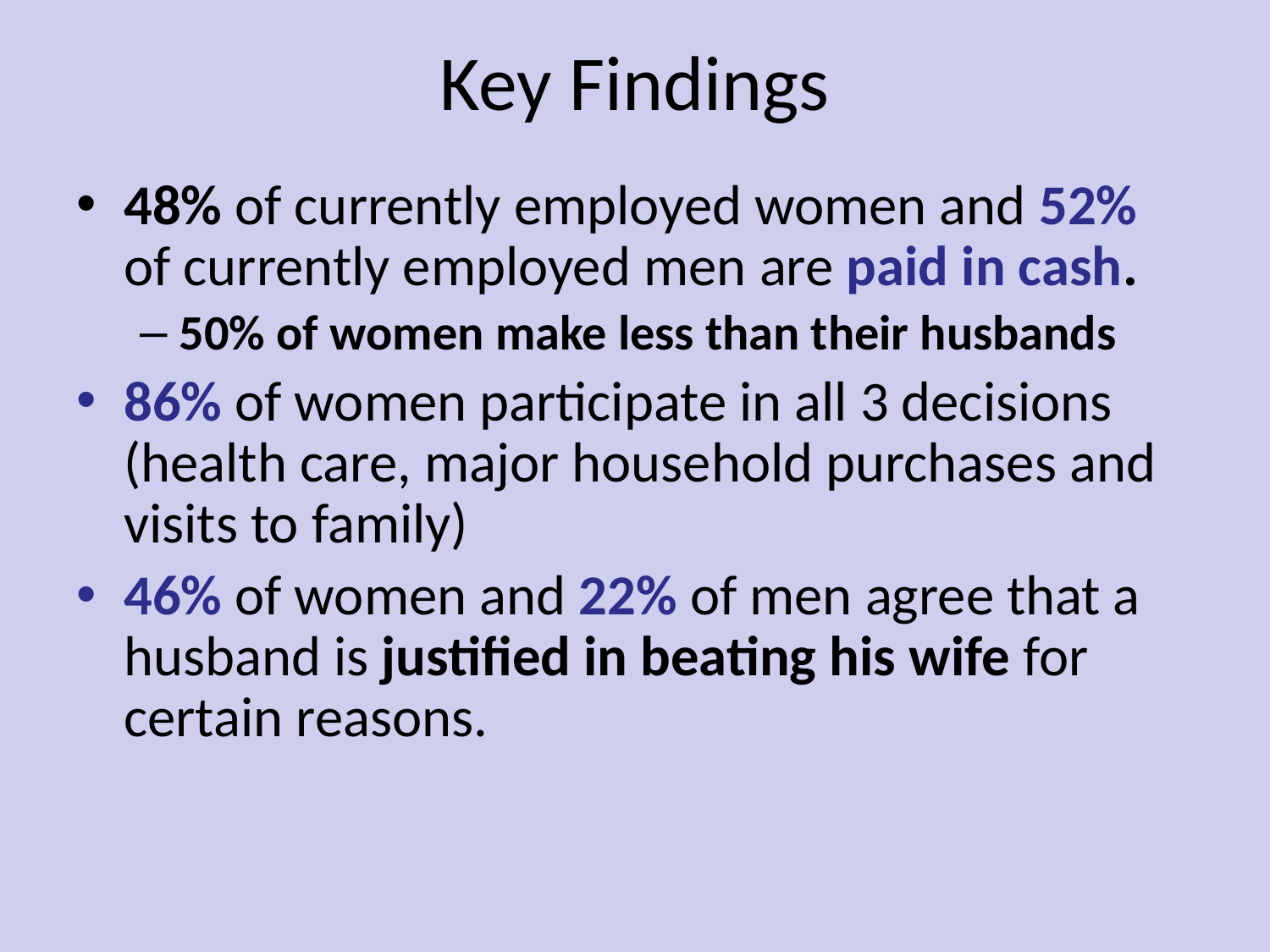

# Key Findings
48% of currently employed women and 52% of currently employed men are paid in cash.
50% of women make less than their husbands
86% of women participate in all 3 decisions (health care, major household purchases and visits to family)
46% of women and 22% of men agree that a husband is justified in beating his wife for certain reasons.